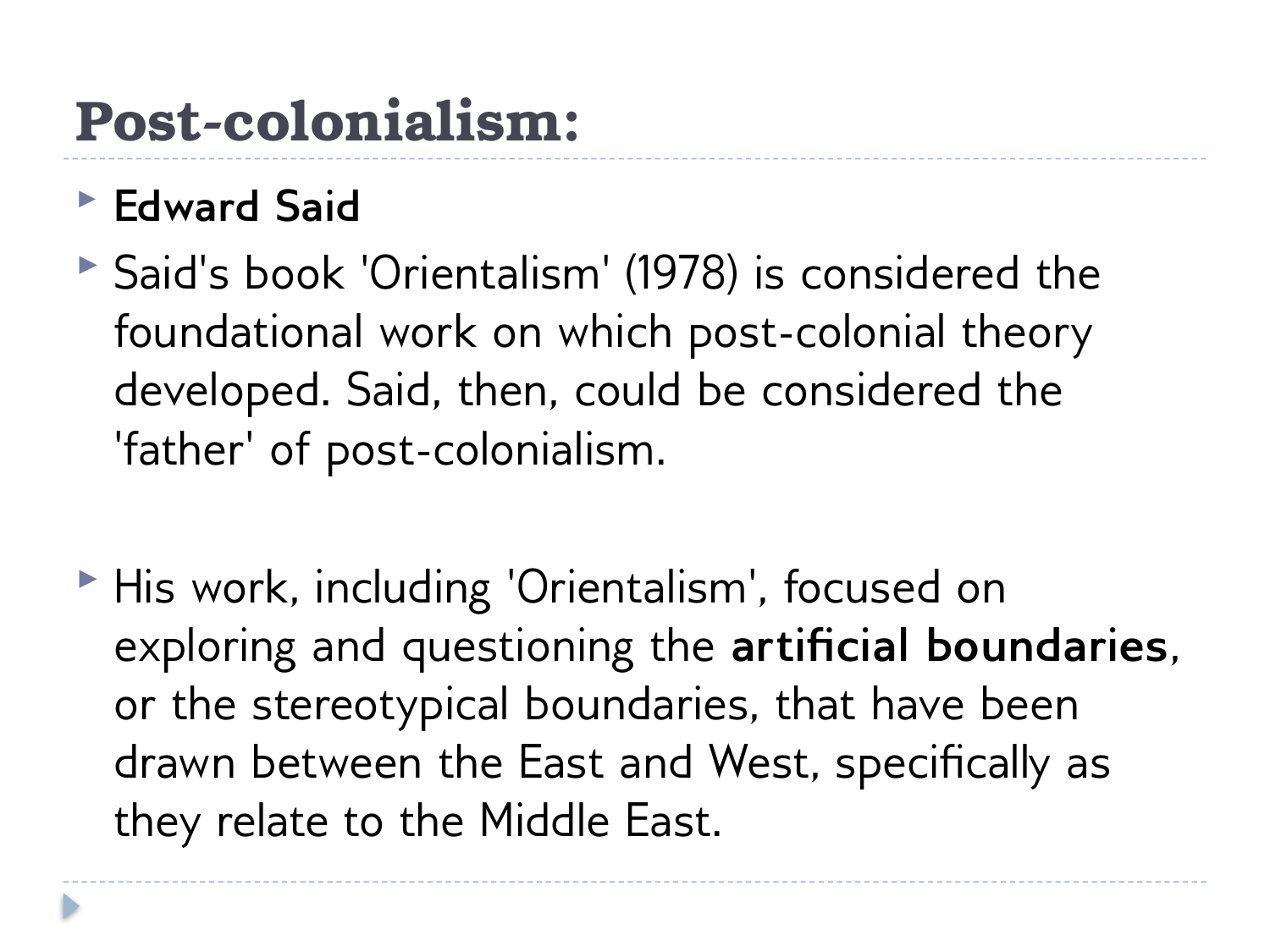

# Post-colonialism:
Edward Said
Said's book 'Orientalism' (1978) is considered the foundational work on which post-colonial theory developed. Said, then, could be considered the 'father' of post-colonialism.

His work, including 'Orientalism', focused on exploring and questioning the artificial boundaries, or the stereotypical boundaries, that have been drawn between the East and West, specifically as they relate to the Middle East.